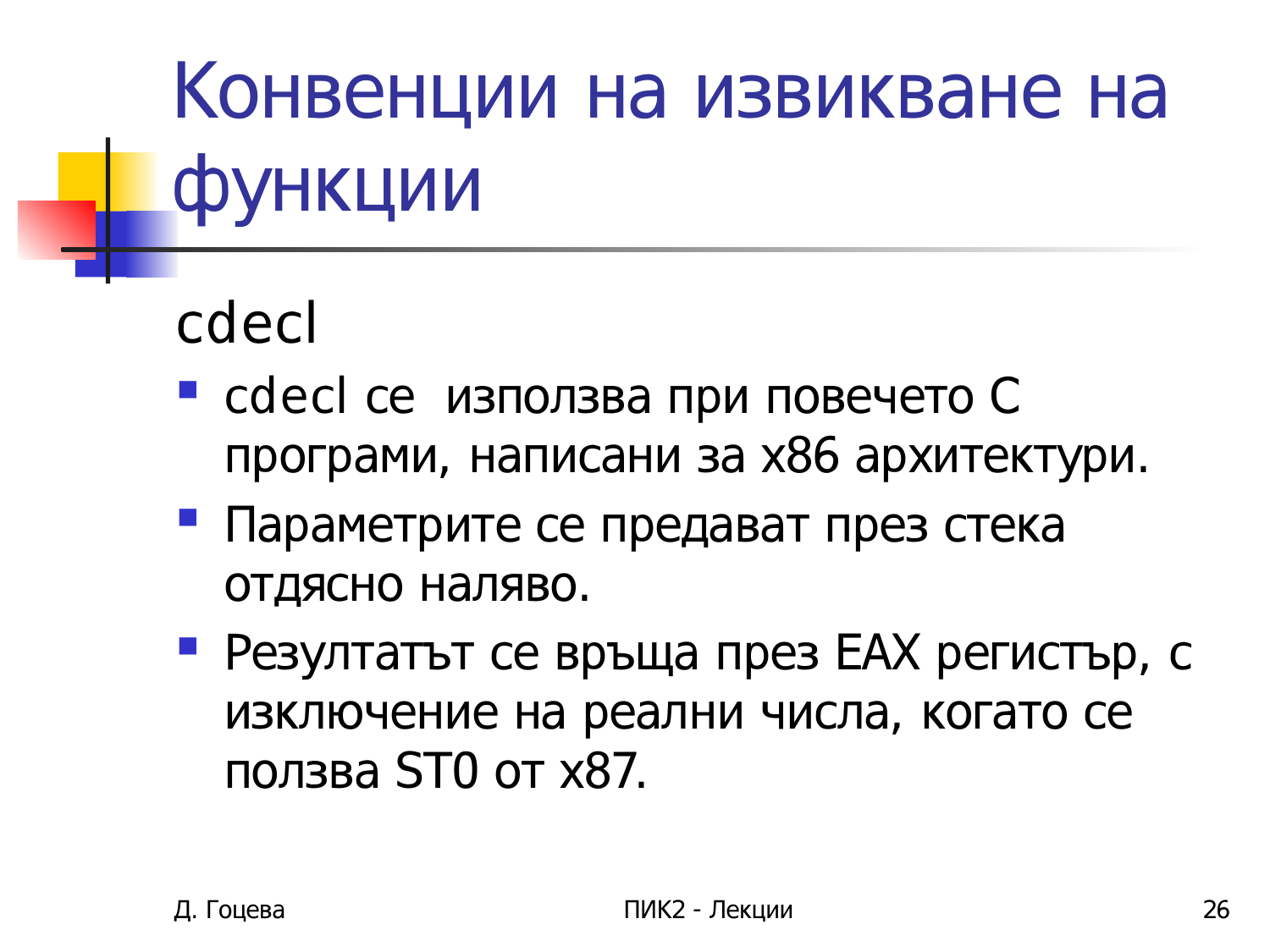

# Конвенции на извикване на функции
cdecl
cdecl се  използва при повечето С програми, написани за х86 архитектури.
Параметрите се предават през стека отдясно наляво.
Резултатът се връща през ЕАХ регистър, с изключение на реални числа, когато се ползва ST0 от х87.
Д. Гоцева
ПИК2 - Лекции
26